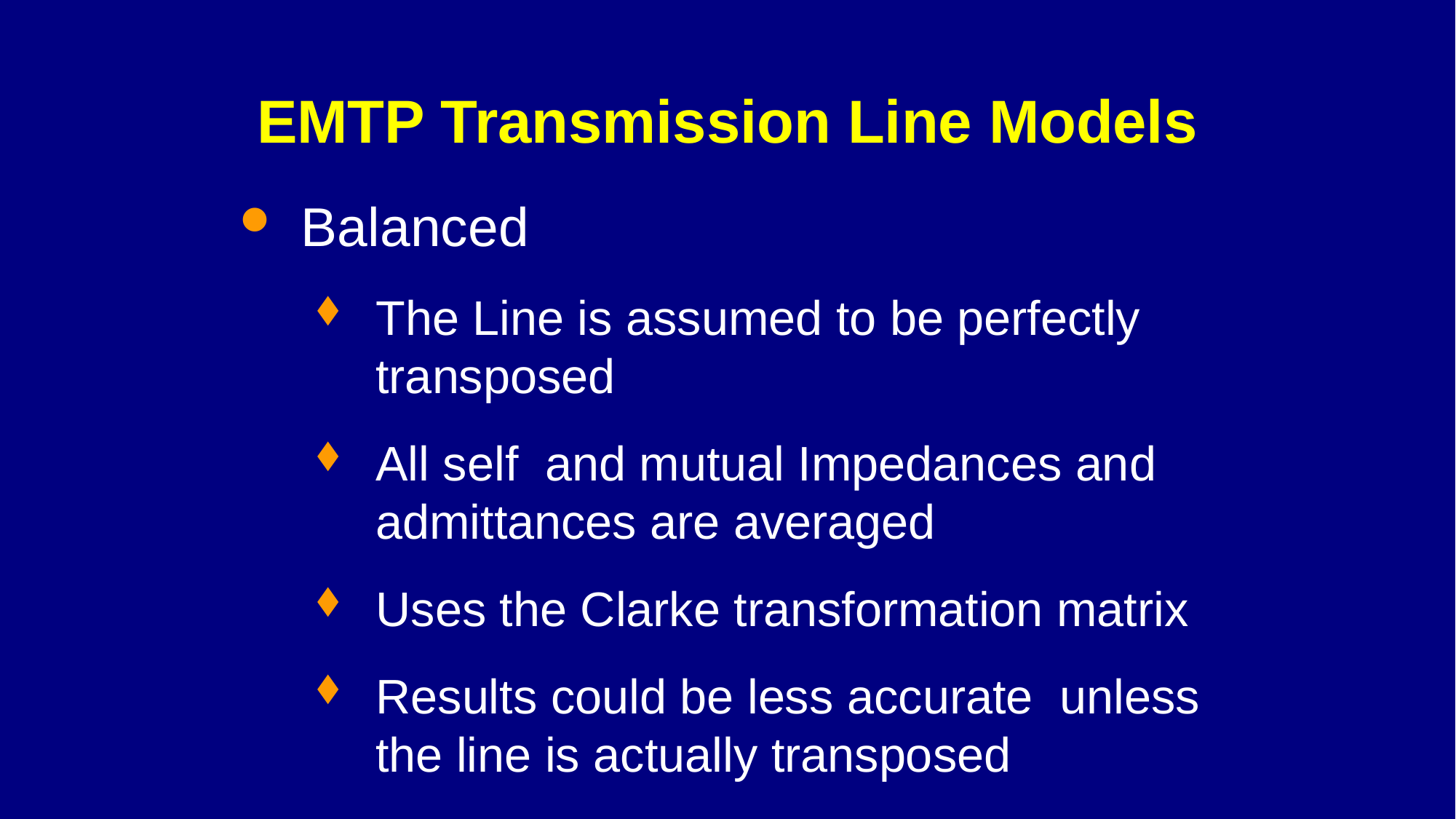

# EMTP Transmission Line Models
Balanced
The Line is assumed to be perfectly transposed
All self  and mutual Impedances and admittances are averaged
Uses the Clarke transformation matrix
Results could be less accurate  unless the line is actually transposed